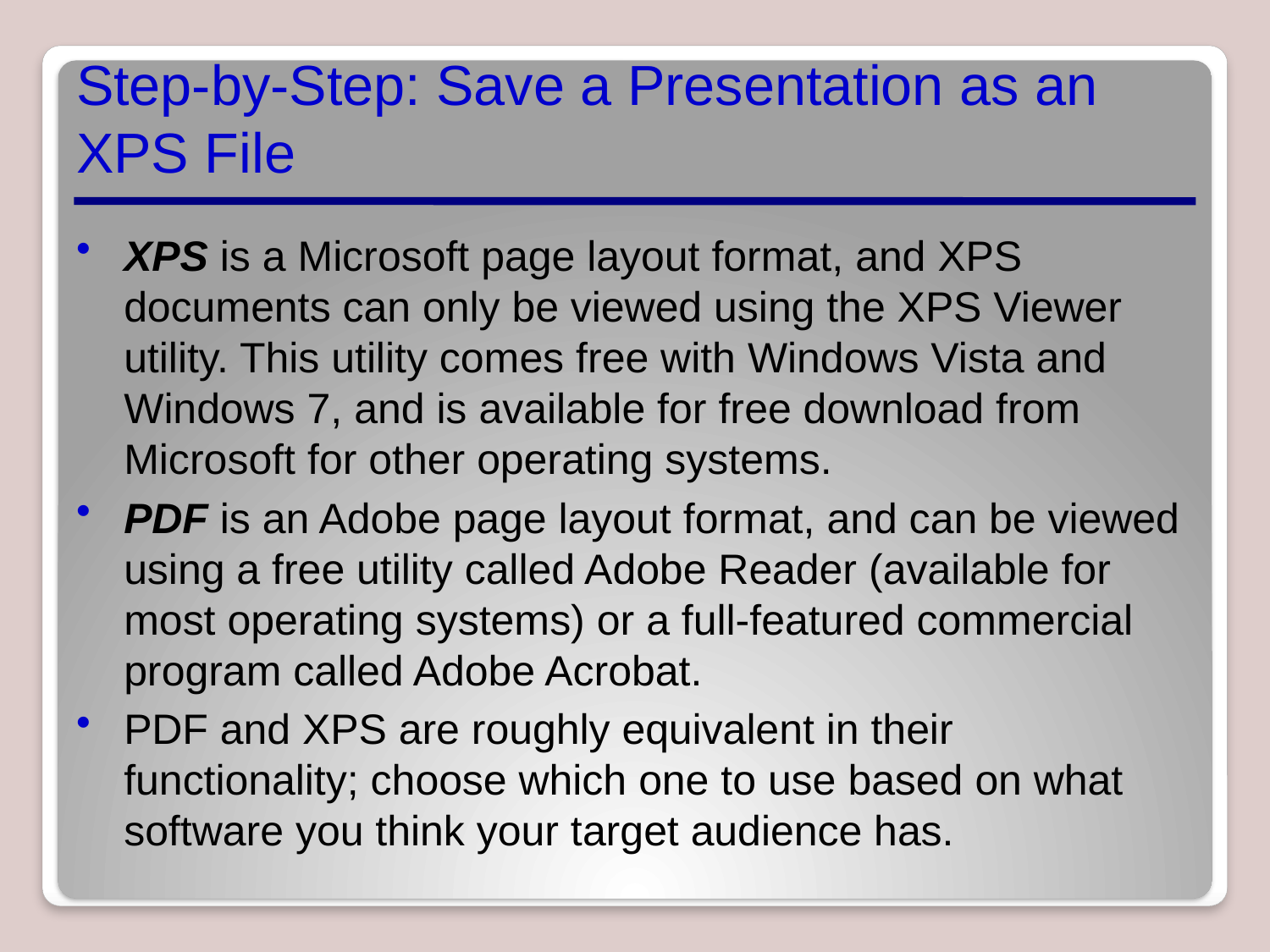

# Step-by-Step: Save a Presentation as an XPS File
XPS is a Microsoft page layout format, and XPS documents can only be viewed using the XPS Viewer utility. This utility comes free with Windows Vista and Windows 7, and is available for free download from Microsoft for other operating systems.
PDF is an Adobe page layout format, and can be viewed using a free utility called Adobe Reader (available for most operating systems) or a full-featured commercial program called Adobe Acrobat.
PDF and XPS are roughly equivalent in their functionality; choose which one to use based on what software you think your target audience has.